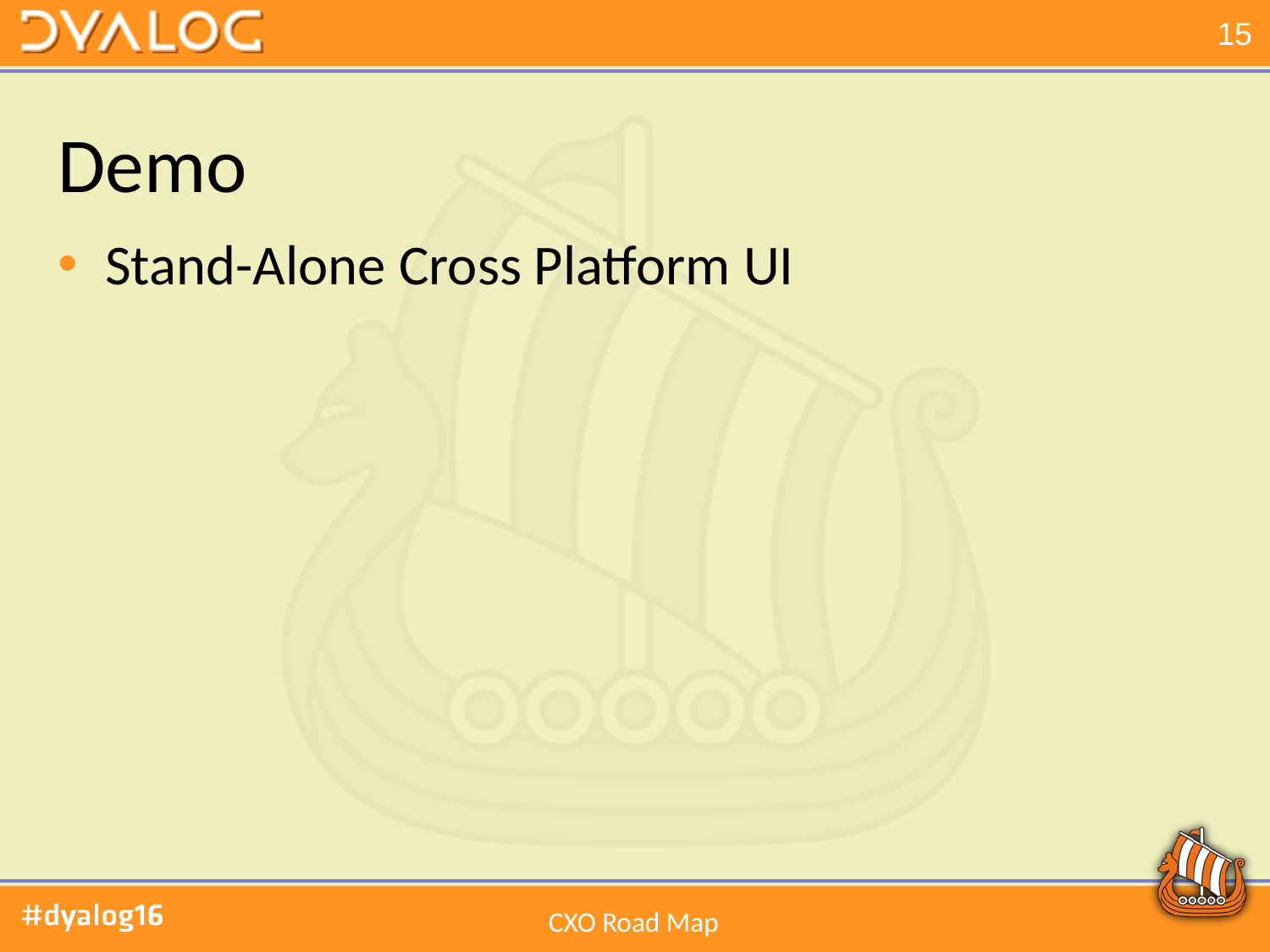

# Demo
Stand-Alone Cross Platform UI
CXO Road Map